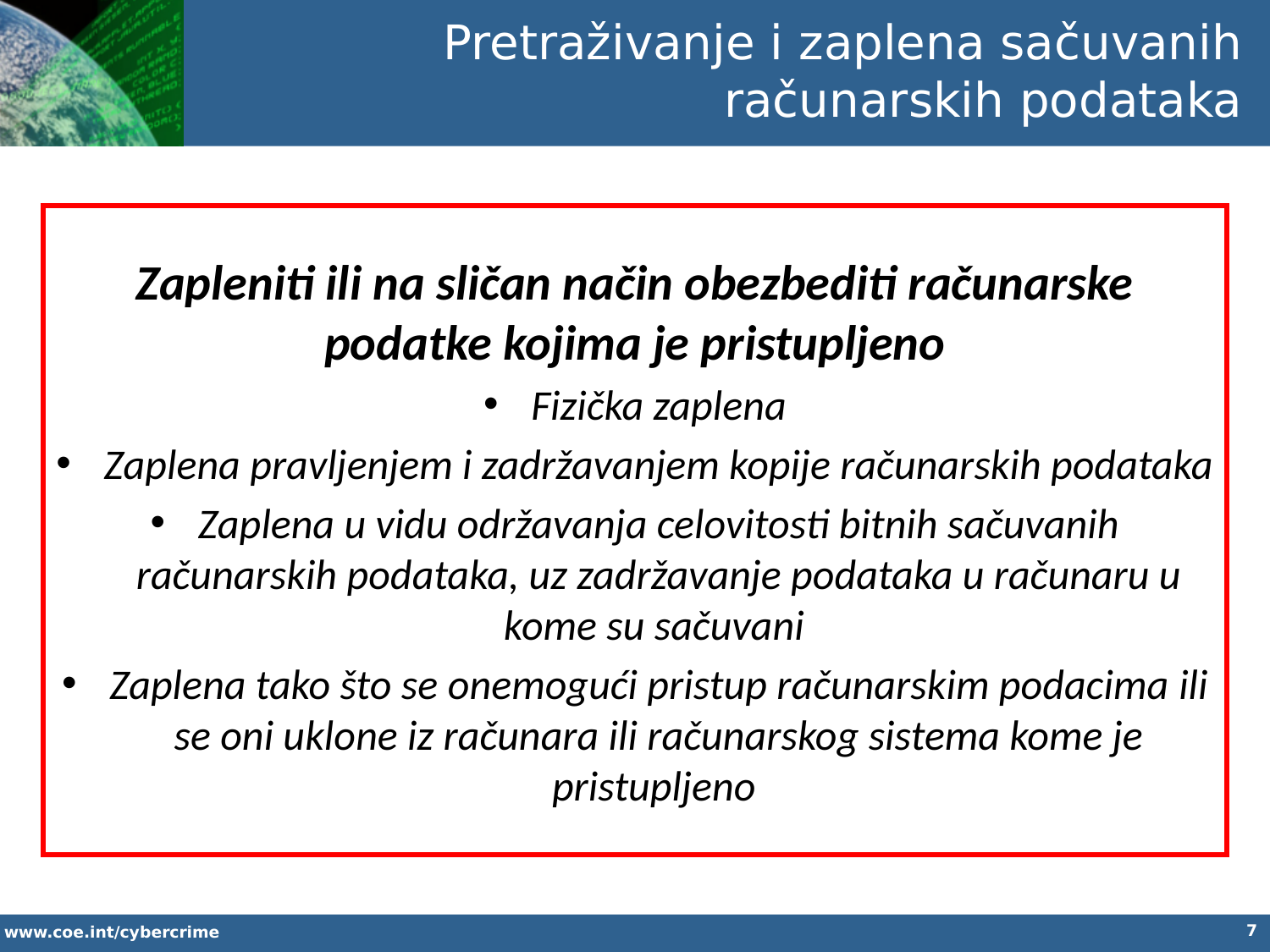

Pretraživanje i zaplena sačuvanih računarskih podataka
Zapleniti ili na sličan način obezbediti računarske podatke kojima je pristupljeno
Fizička zaplena
Zaplena pravljenjem i zadržavanjem kopije računarskih podataka
Zaplena u vidu održavanja celovitosti bitnih sačuvanih računarskih podataka, uz zadržavanje podataka u računaru u kome su sačuvani
Zaplena tako što se onemogući pristup računarskim podacima ili se oni uklone iz računara ili računarskog sistema kome je pristupljeno